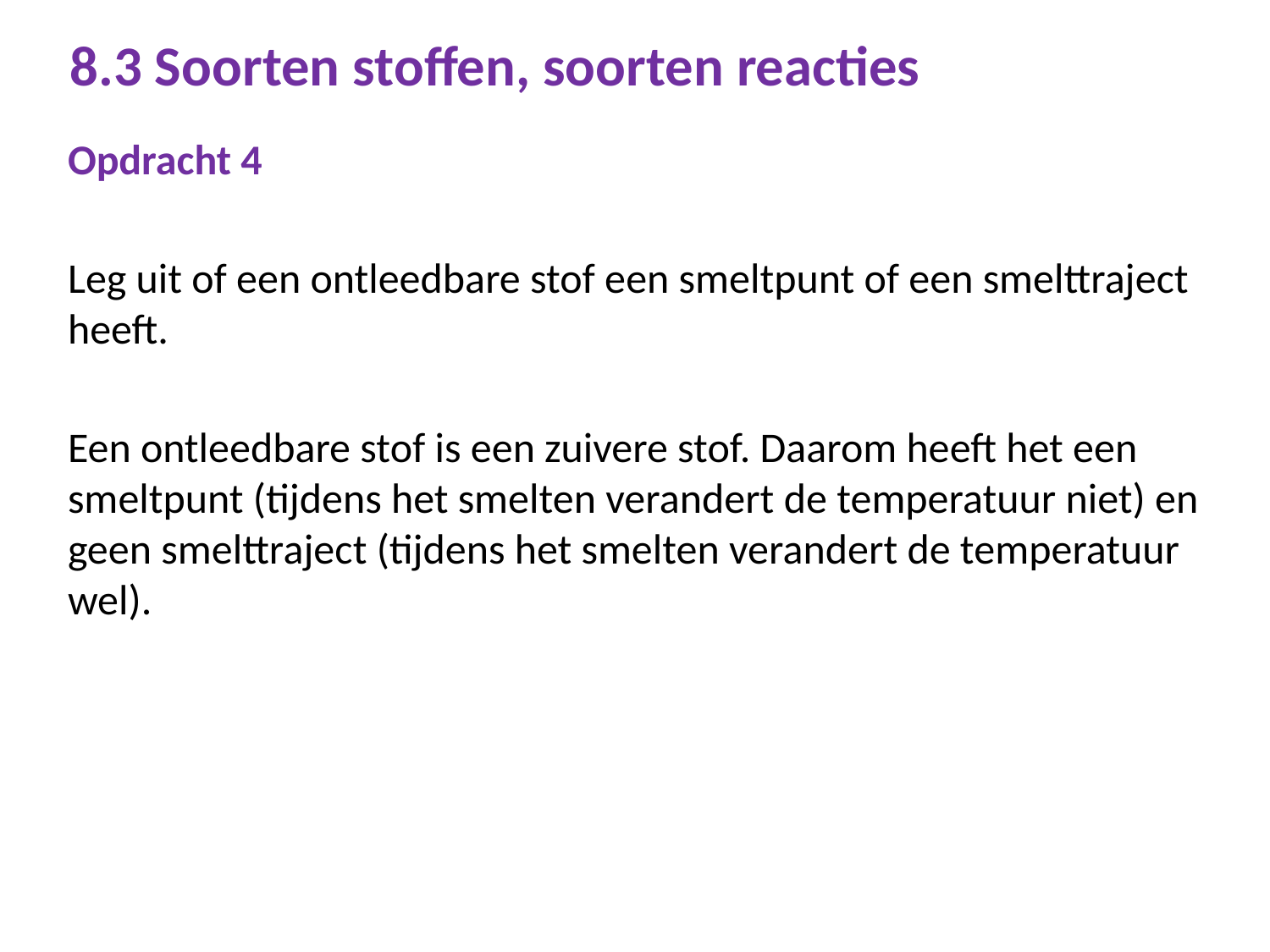

# 8.3 Soorten stoffen, soorten reacties
Opdracht 4

Leg uit of een ontleedbare stof een smeltpunt of een smelttraject heeft.

Een ontleedbare stof is een zuivere stof. Daarom heeft het een smeltpunt (tijdens het smelten verandert de temperatuur niet) en geen smelttraject (tijdens het smelten verandert de temperatuur wel).